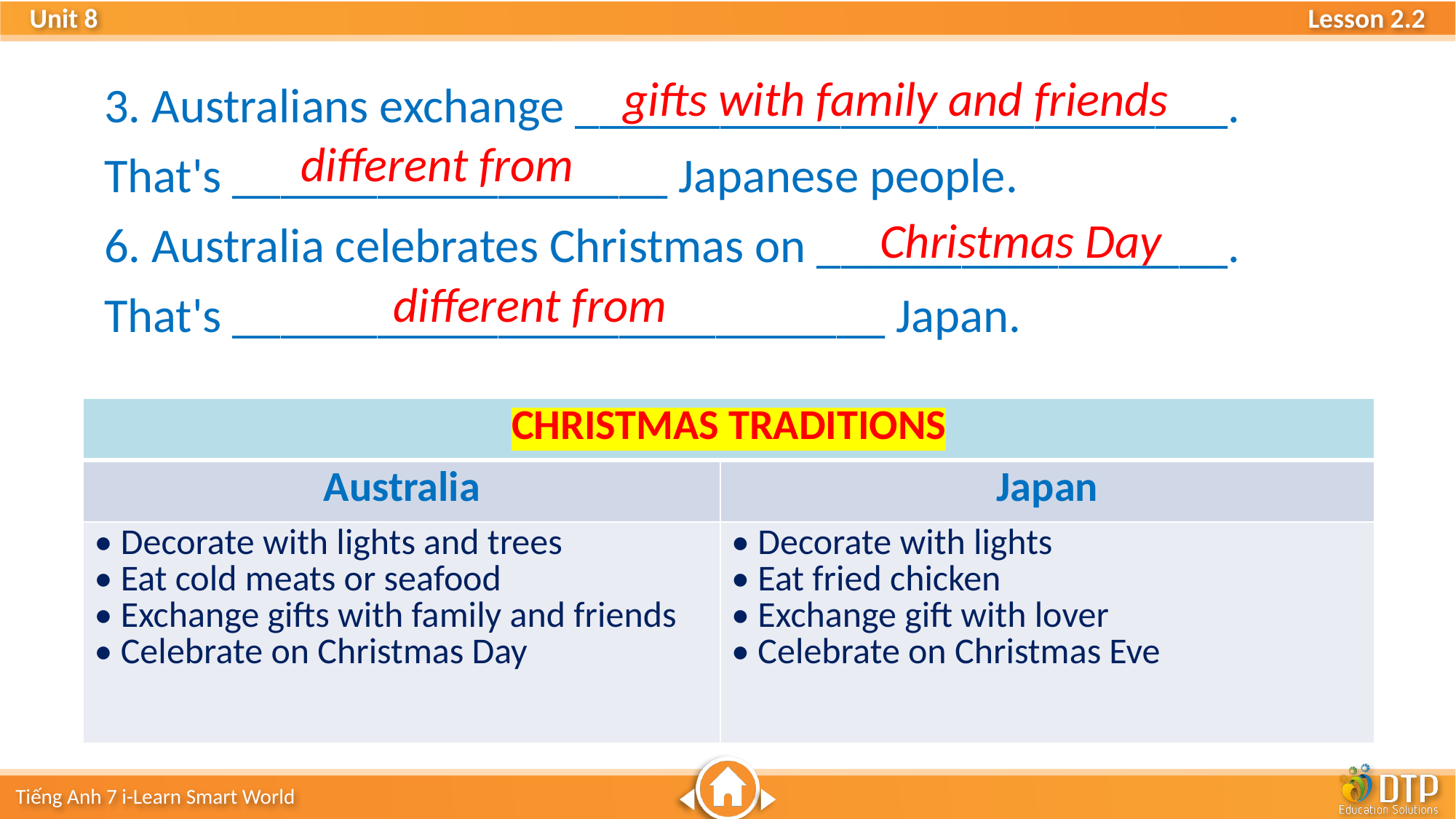

3. Australians exchange ___________________________.
That's __________________ Japanese people.
6. Australia celebrates Christmas on _________________.
That's ___________________________ Japan.
gifts with family and friends
different from
Christmas Day
different from
| CHRISTMAS TRADITIONS |  |
| --- | --- |
| Australia | Japan |
| • Decorate with lights and trees • Eat cold meats or seafood • Exchange gifts with family and friends • Celebrate on Christmas Day | • Decorate with lights • Eat fried chicken • Exchange gift with lover • Celebrate on Christmas Eve |